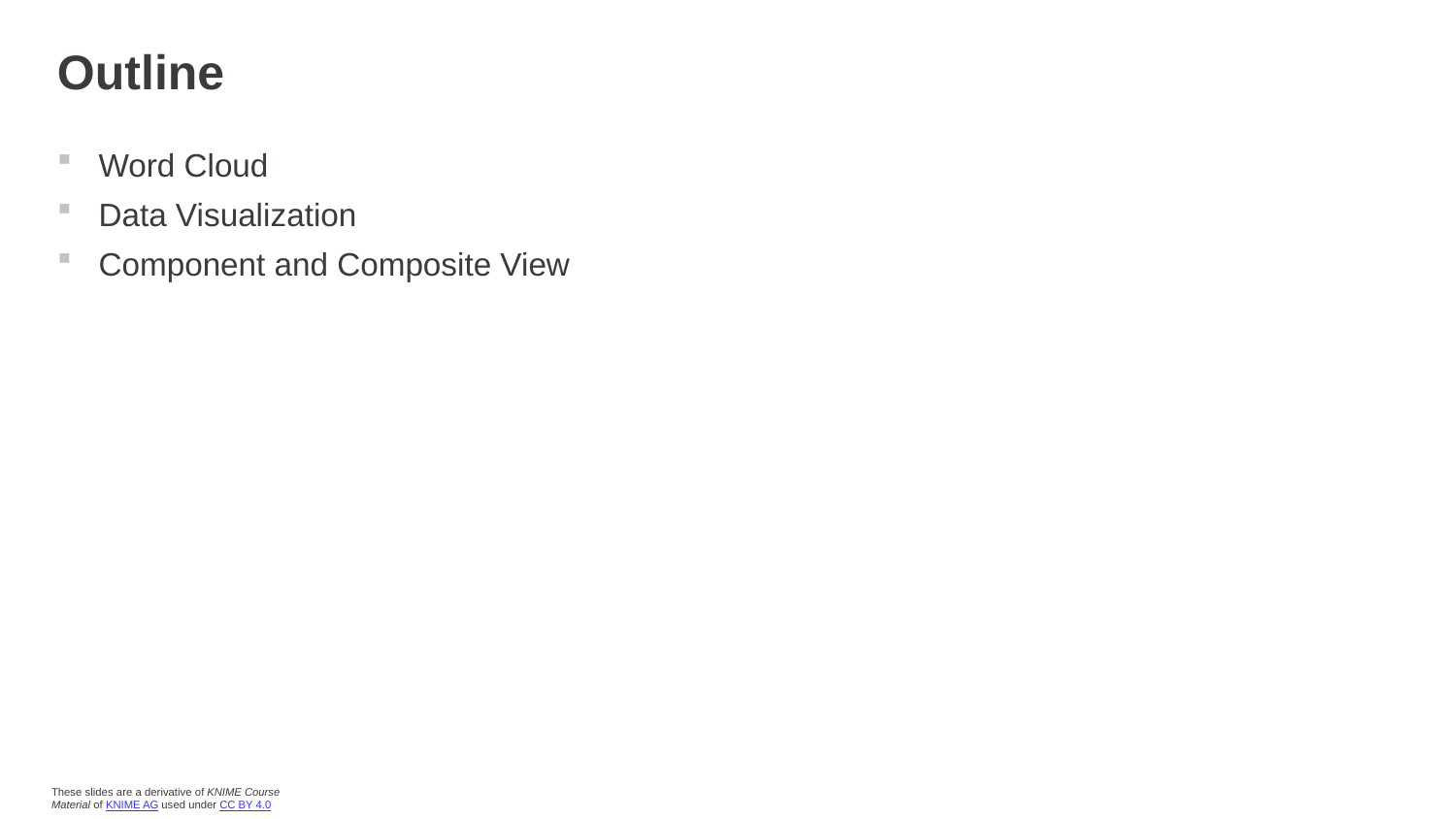

# Outline
Word Cloud
Data Visualization
Component and Composite View